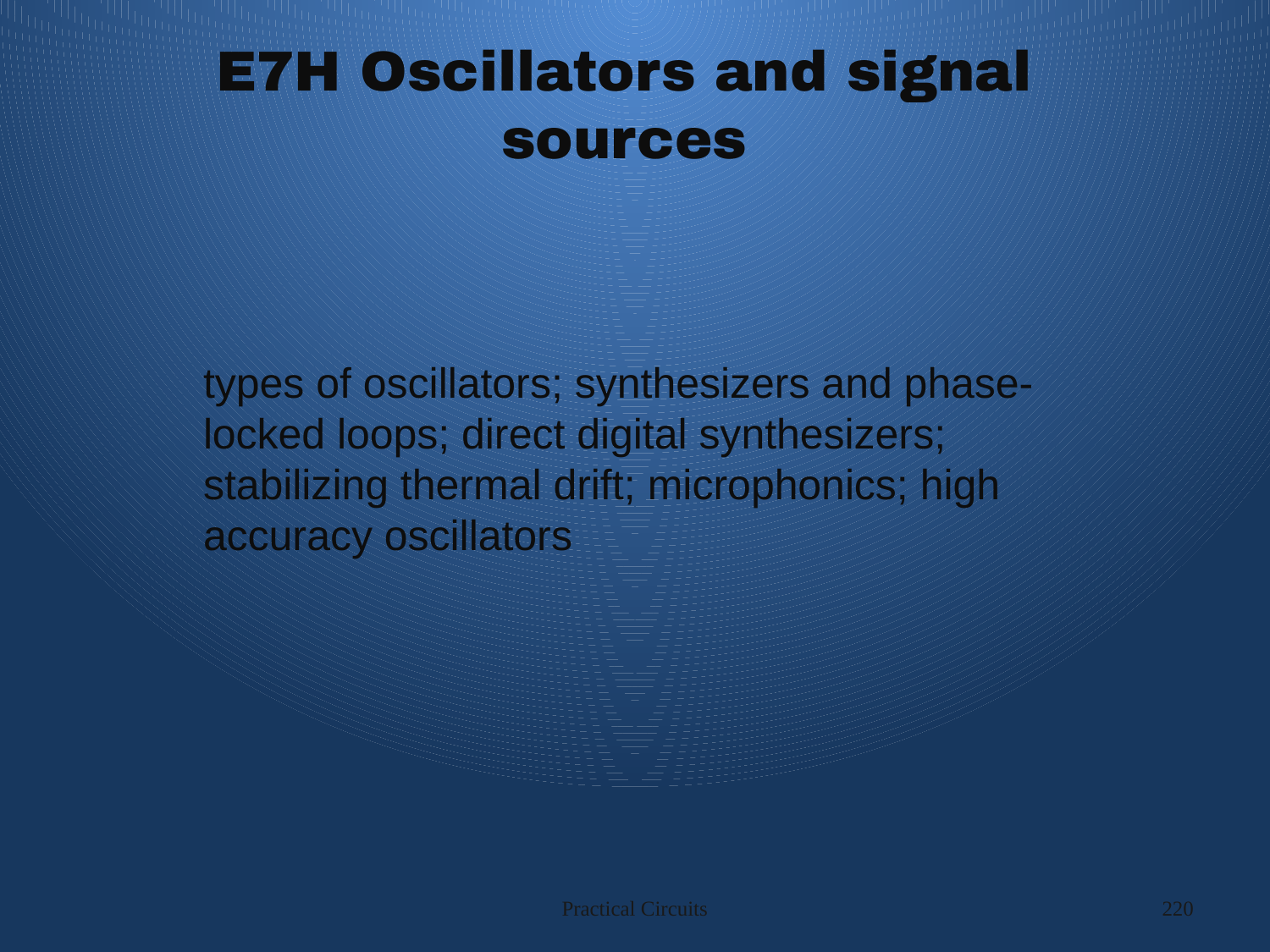

# E7H Oscillators and signal sources
types of oscillators; synthesizers and phase-locked loops; direct digital synthesizers; stabilizing thermal drift; microphonics; high accuracy oscillators
Practical Circuits
220